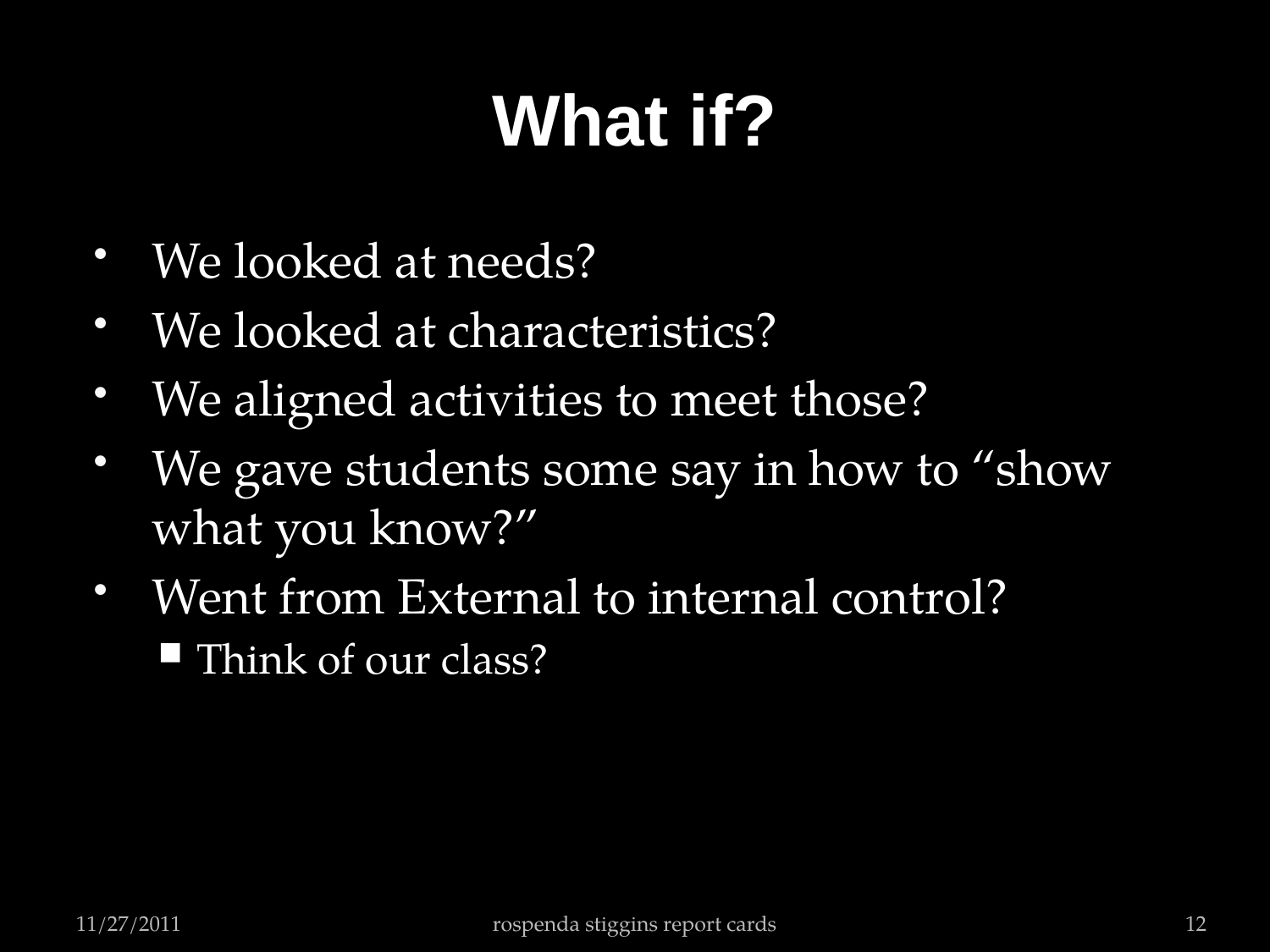

# What if?
We looked at needs?
We looked at characteristics?
We aligned activities to meet those?
We gave students some say in how to “show what you know?”
Went from External to internal control?
Think of our class?
11/27/2011
rospenda stiggins report cards
12